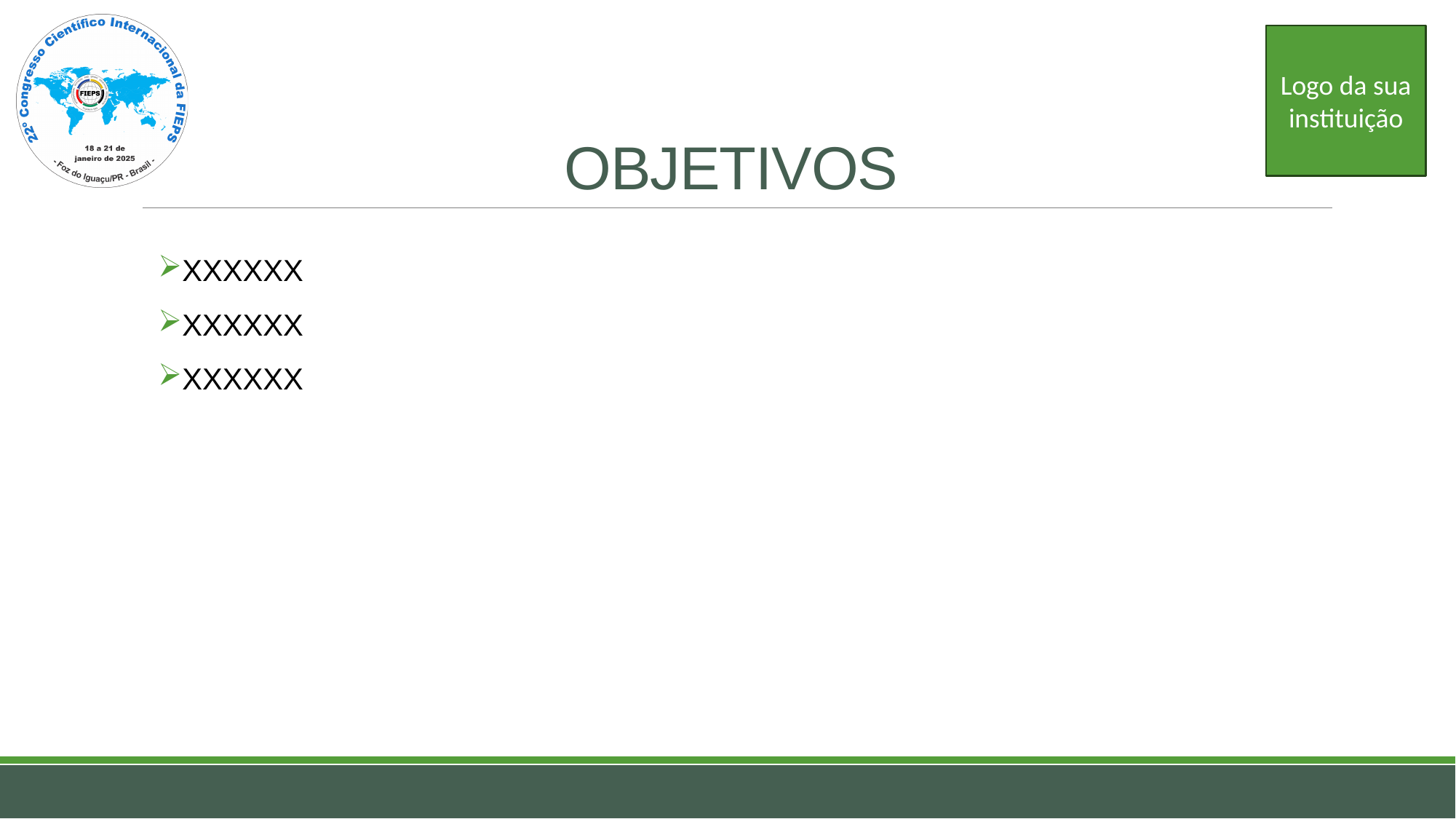

Logo da sua instituição
# OBJETIVOS
XXXXXX
XXXXXX
XXXXXX